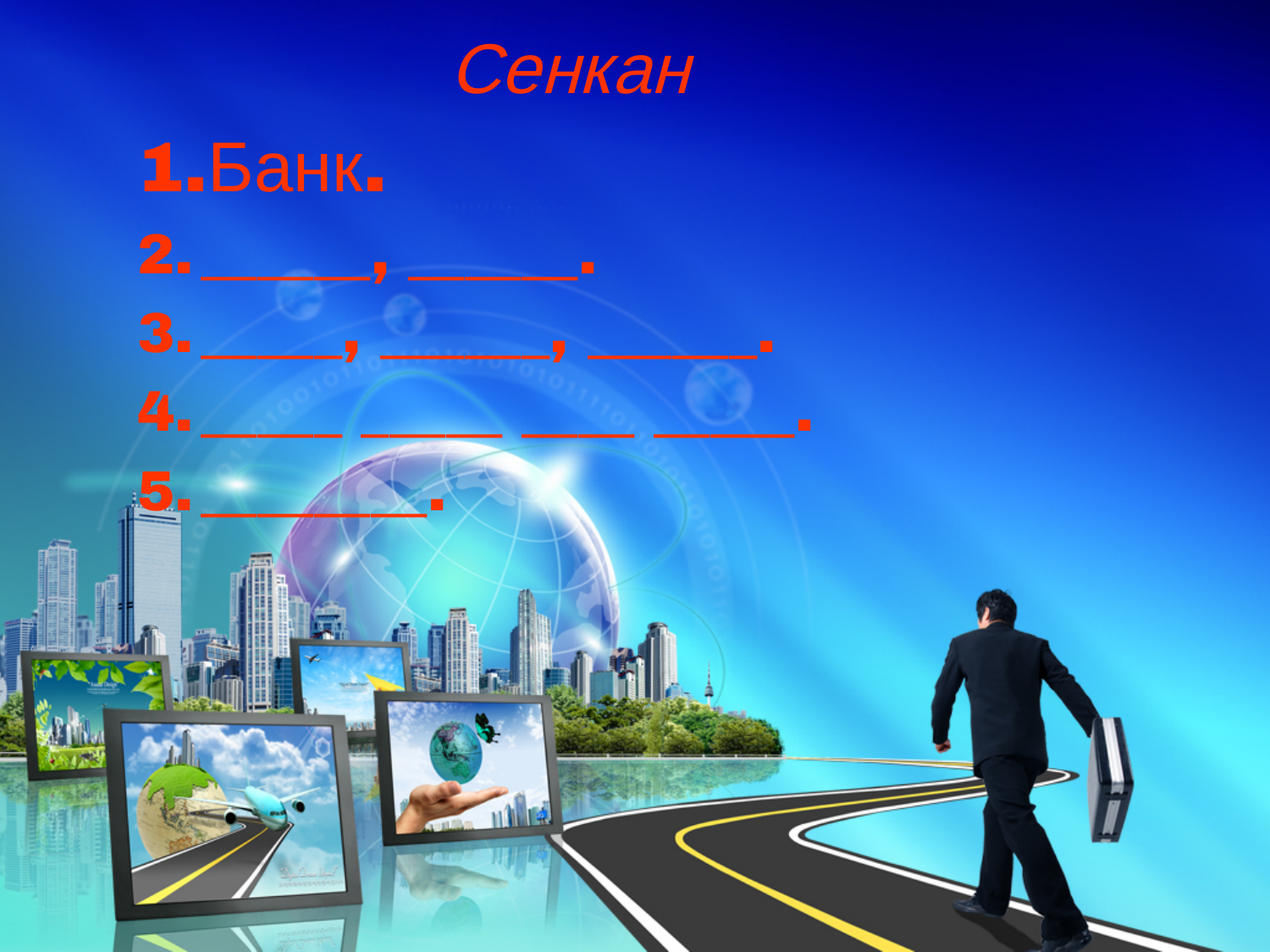

Сенкан
Банк.
______, ______.
_____, ______, ______.
_____ _____ ____ _____.
________.